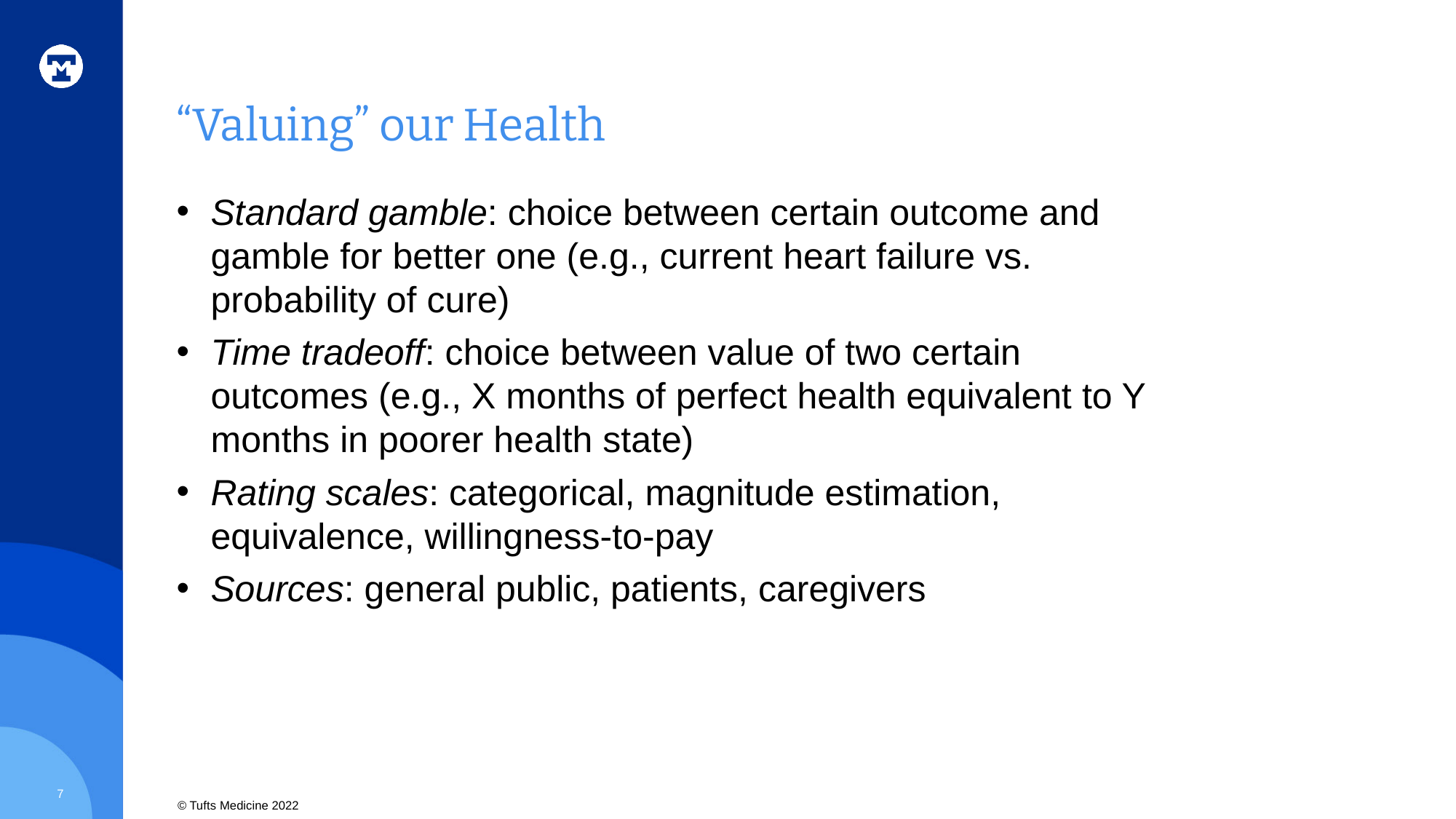

# “Valuing” our Health
Standard gamble: choice between certain outcome and gamble for better one (e.g., current heart failure vs. probability of cure)
Time tradeoff: choice between value of two certain outcomes (e.g., X months of perfect health equivalent to Y months in poorer health state)
Rating scales: categorical, magnitude estimation, equivalence, willingness-to-pay
Sources: general public, patients, caregivers
7
© Tufts Medicine 2022